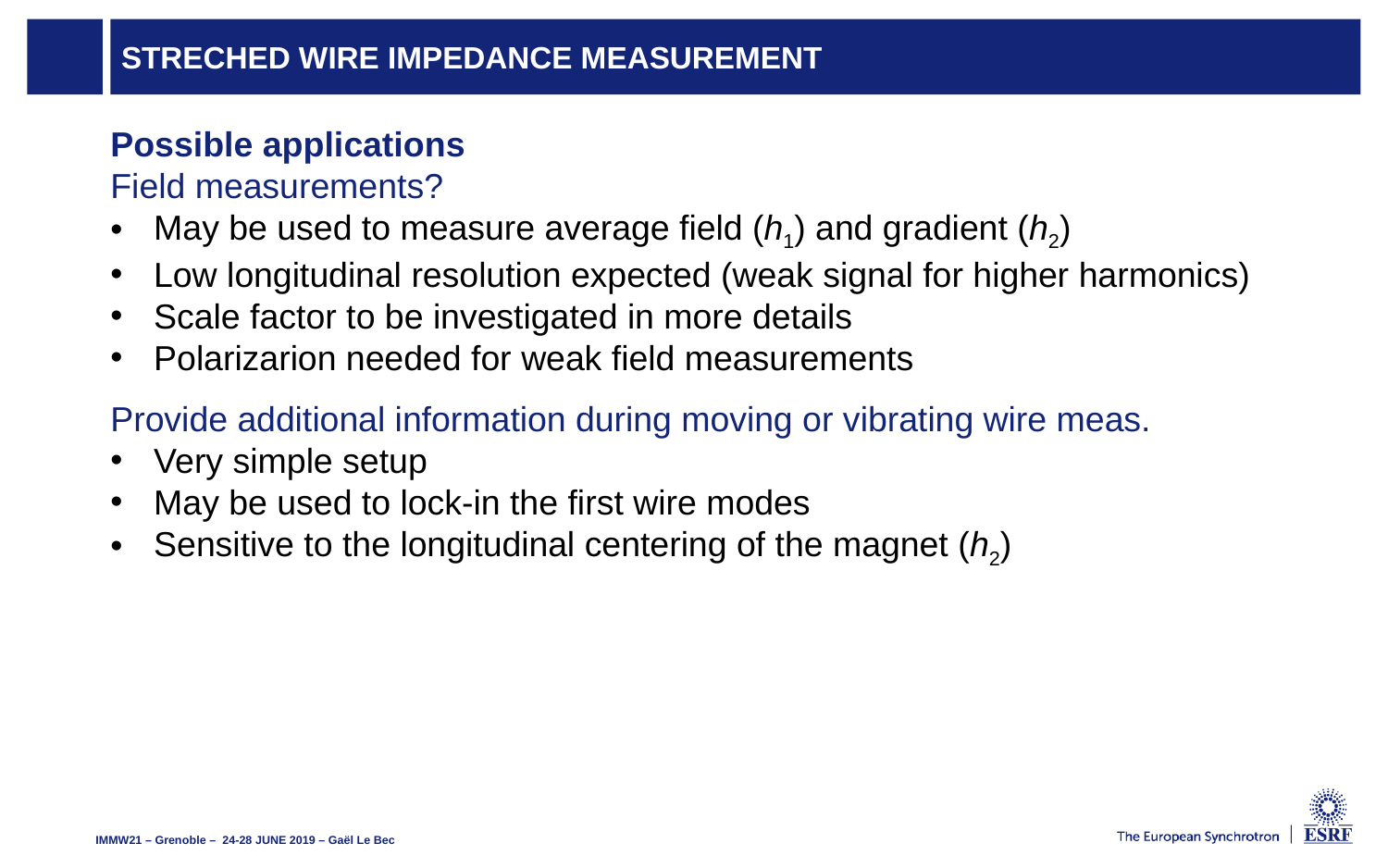

# Streched wire impedance Measurement
Possible applications
Field measurements?
May be used to measure average field (h1) and gradient (h2)
Low longitudinal resolution expected (weak signal for higher harmonics)
Scale factor to be investigated in more details
Polarizarion needed for weak field measurements
Provide additional information during moving or vibrating wire meas.
Very simple setup
May be used to lock-in the first wire modes
Sensitive to the longitudinal centering of the magnet (h2)

IMMW21 – Grenoble –  24-28 JUNE 2019 – Gaël Le Bec